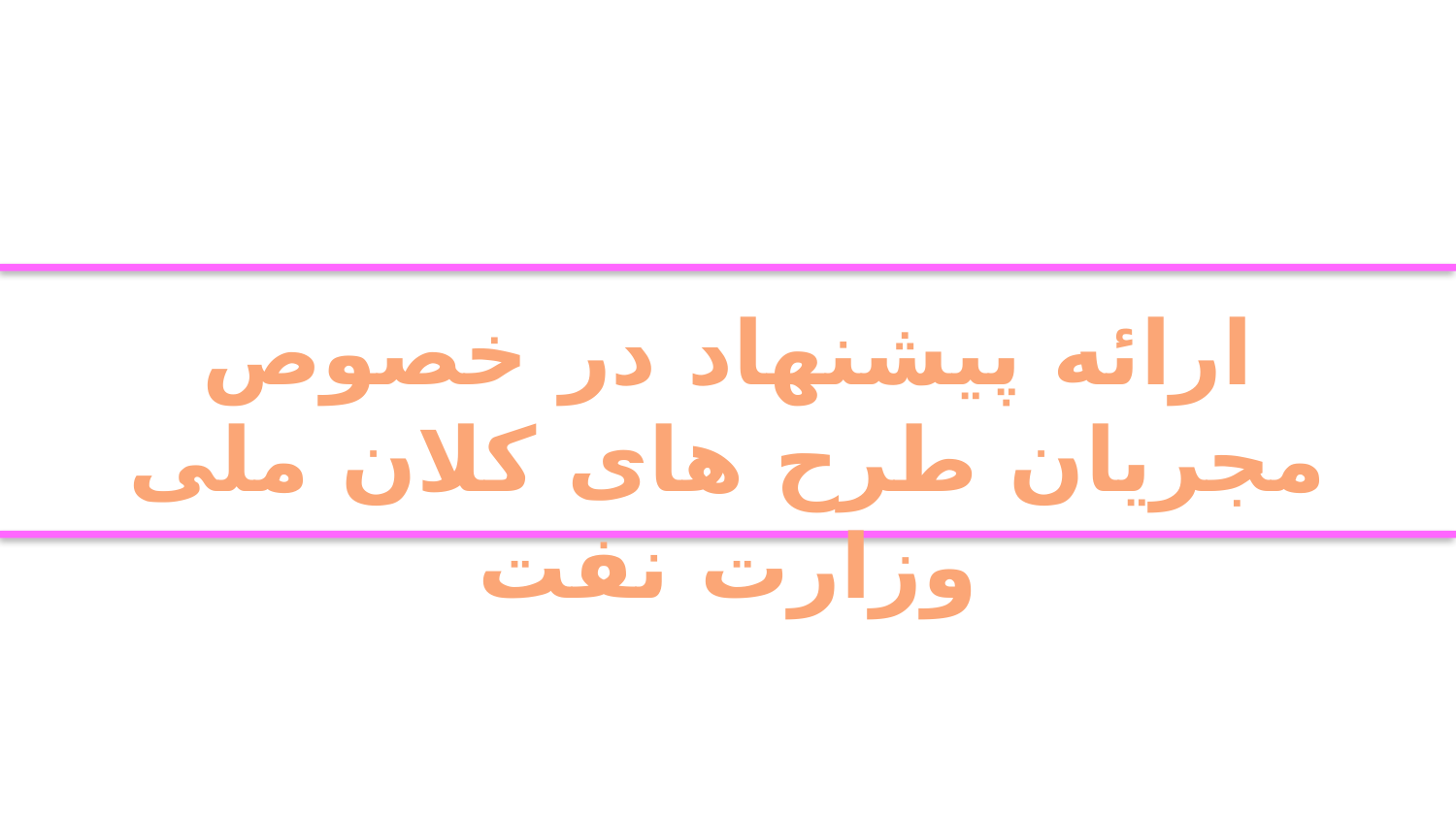

ارائه پیشنهاد در خصوص مجریان طرح های کلان ملی وزارت نفت